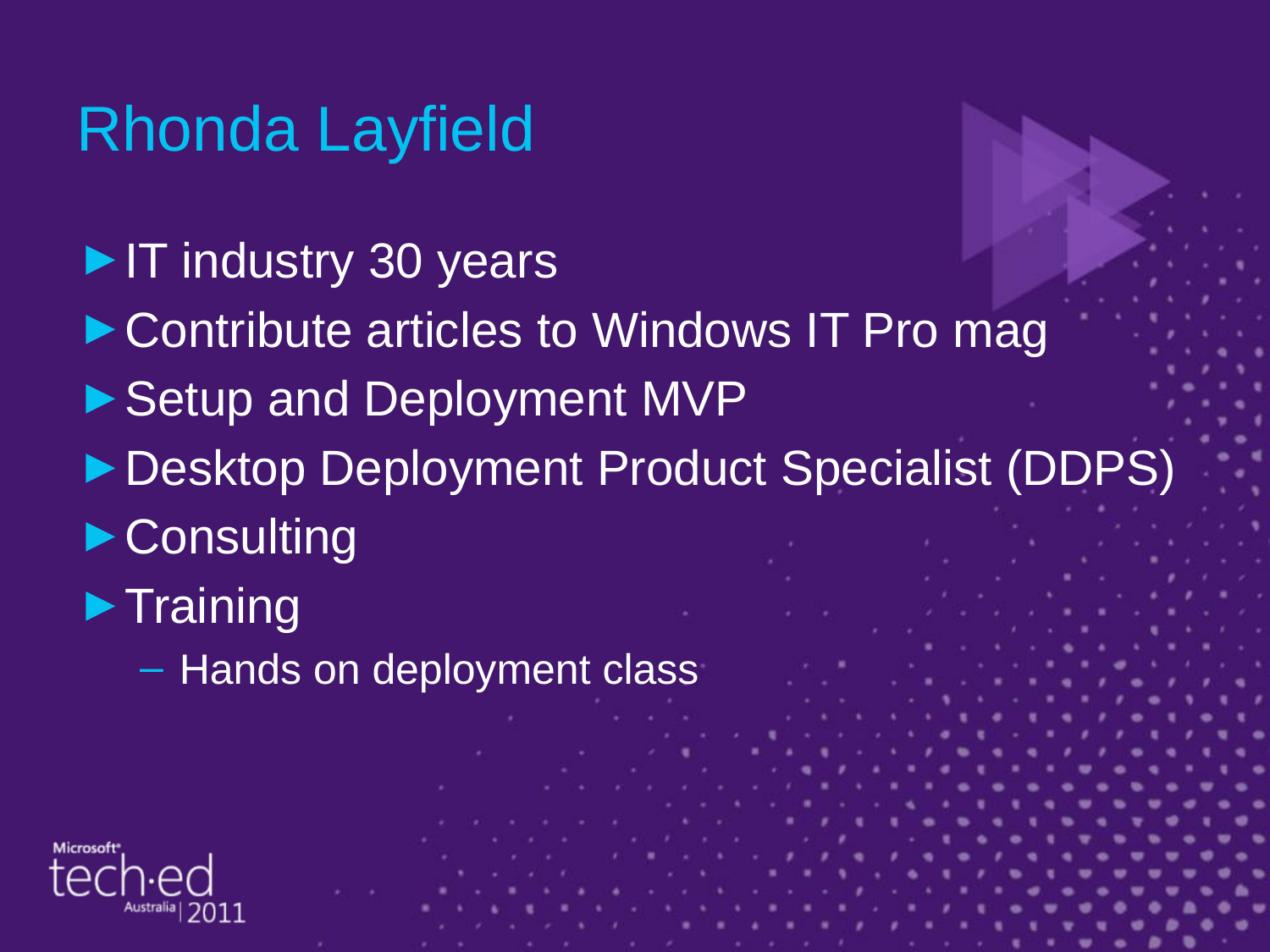

# Rhonda Layfield
IT industry 30 years
Contribute articles to Windows IT Pro mag
Setup and Deployment MVP
Desktop Deployment Product Specialist (DDPS)
Consulting
Training
Hands on deployment class